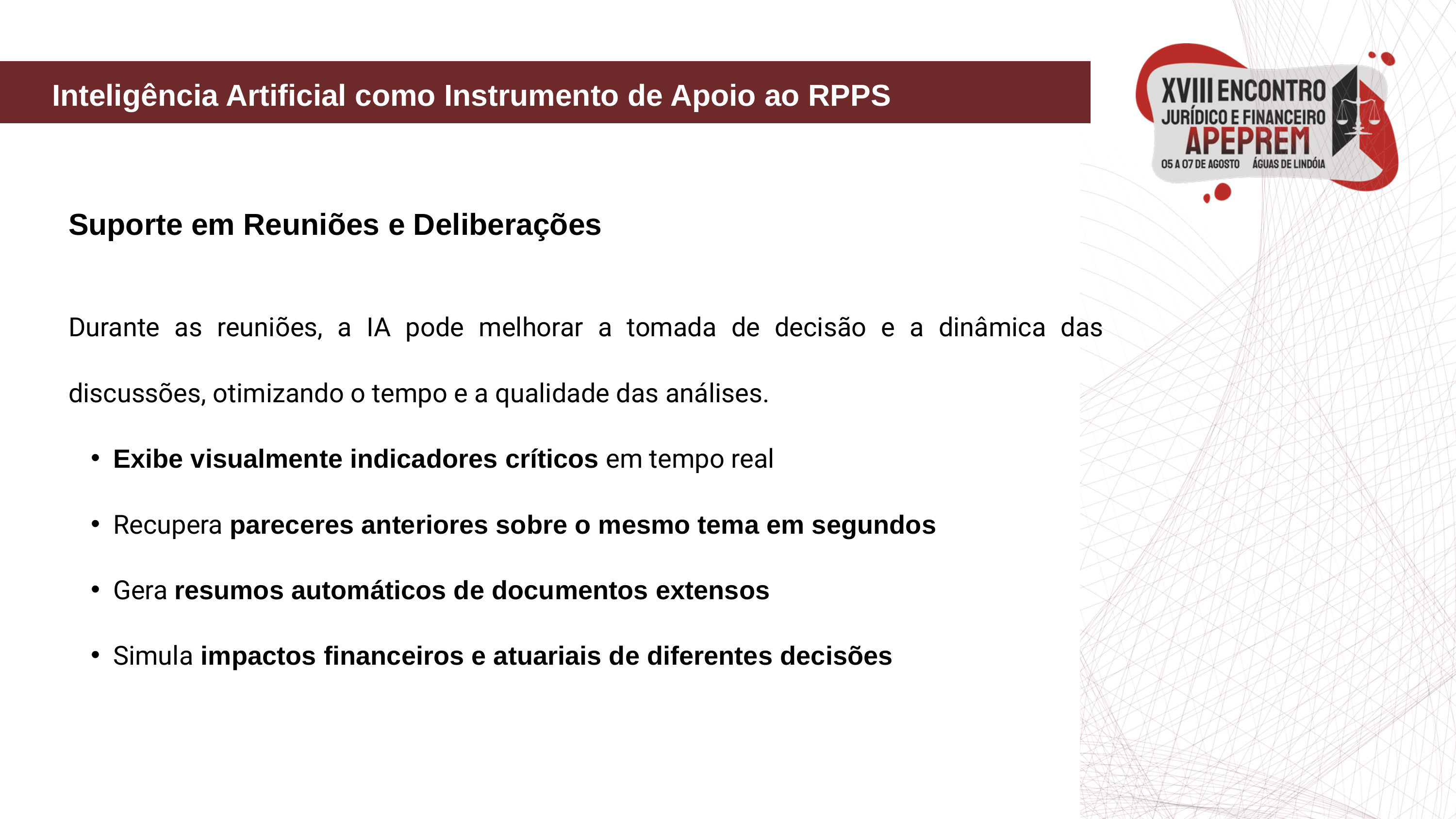

Inteligência Artificial como Instrumento de Apoio ao RPPS
Suporte em Reuniões e Deliberações
Durante as reuniões, a IA pode melhorar a tomada de decisão e a dinâmica das discussões, otimizando o tempo e a qualidade das análises.
Exibe visualmente indicadores críticos em tempo real
Recupera pareceres anteriores sobre o mesmo tema em segundos
Gera resumos automáticos de documentos extensos
Simula impactos financeiros e atuariais de diferentes decisões